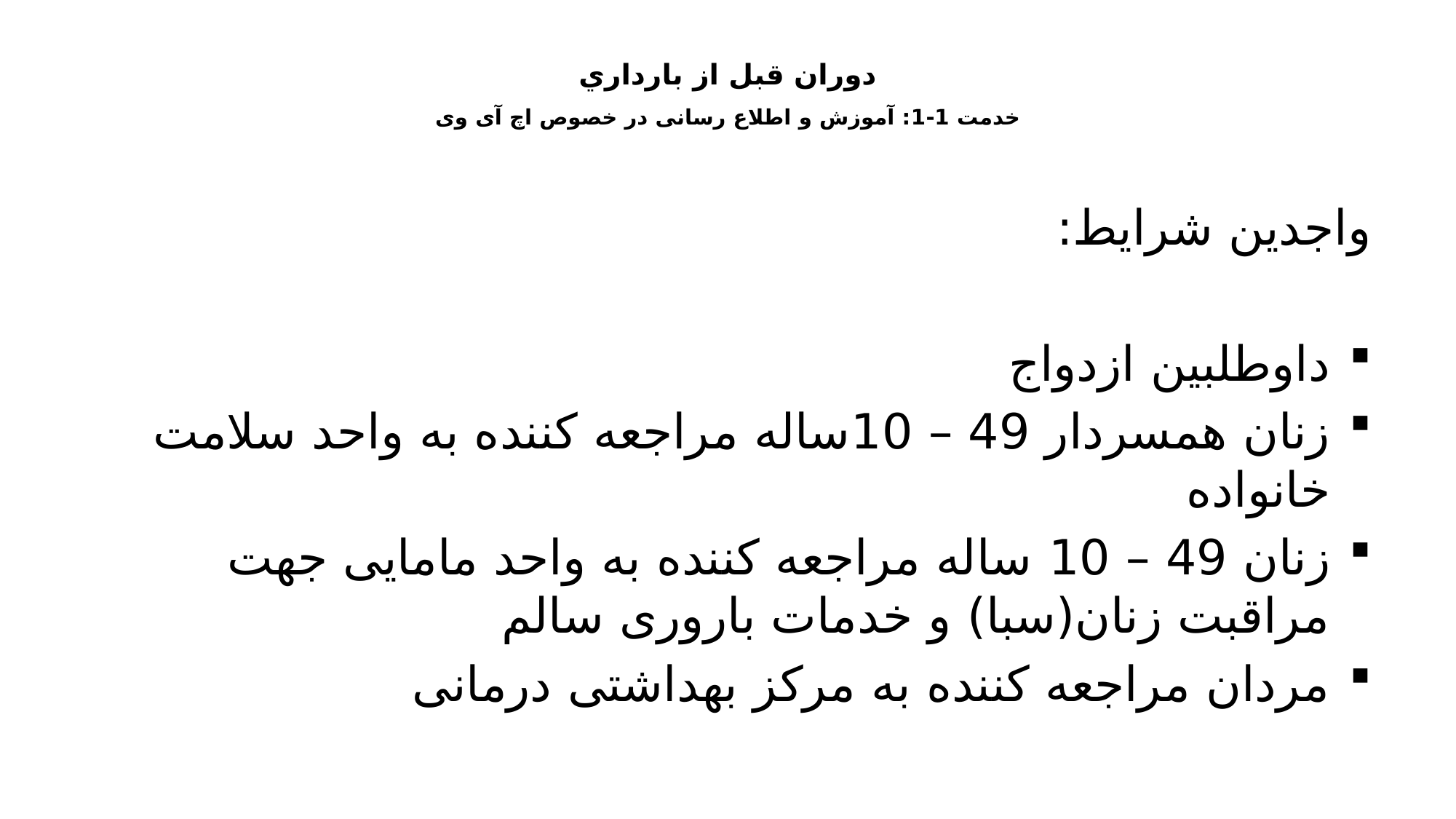

# دوران قبل از بارداري خدمت 1-1: آموزش و اطلاع رسانی در خصوص اچ آی وی
واجدین شرایط:

داوطلبین ازدواج
زنان همسردار 49 – 10ساله مراجعه کننده به واحد سلامت خانواده
زنان 49 – 10 ساله مراجعه کننده به واحد مامایی جهت مراقبت زنان(سبا) و خدمات باروری سالم
مردان مراجعه کننده به مرکز بهداشتی درمانی